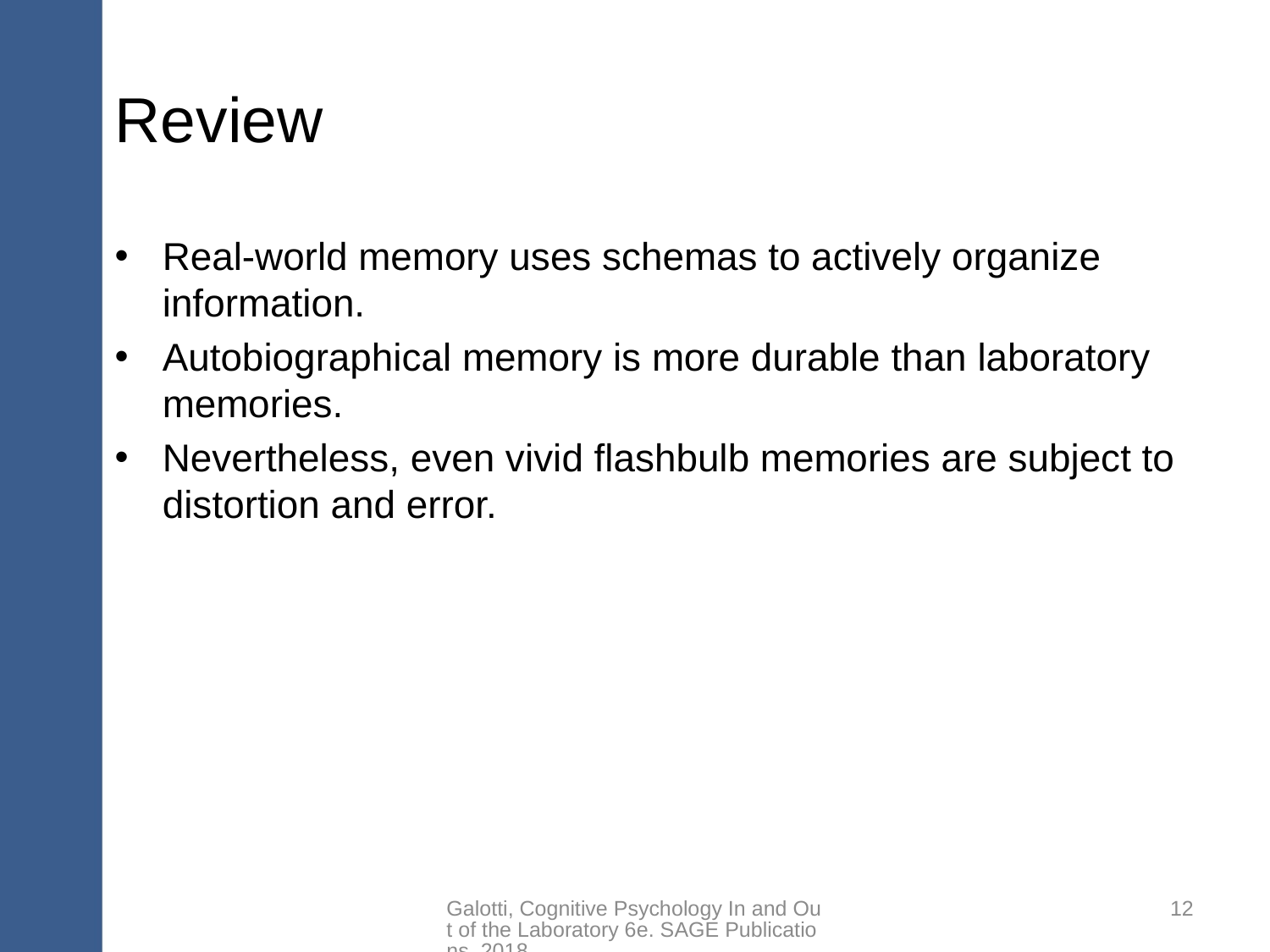

# Review
Real-world memory uses schemas to actively organize information.
Autobiographical memory is more durable than laboratory memories.
Nevertheless, even vivid flashbulb memories are subject to distortion and error.
Galotti, Cognitive Psychology In and Out of the Laboratory 6e. SAGE Publications, 2018.
12